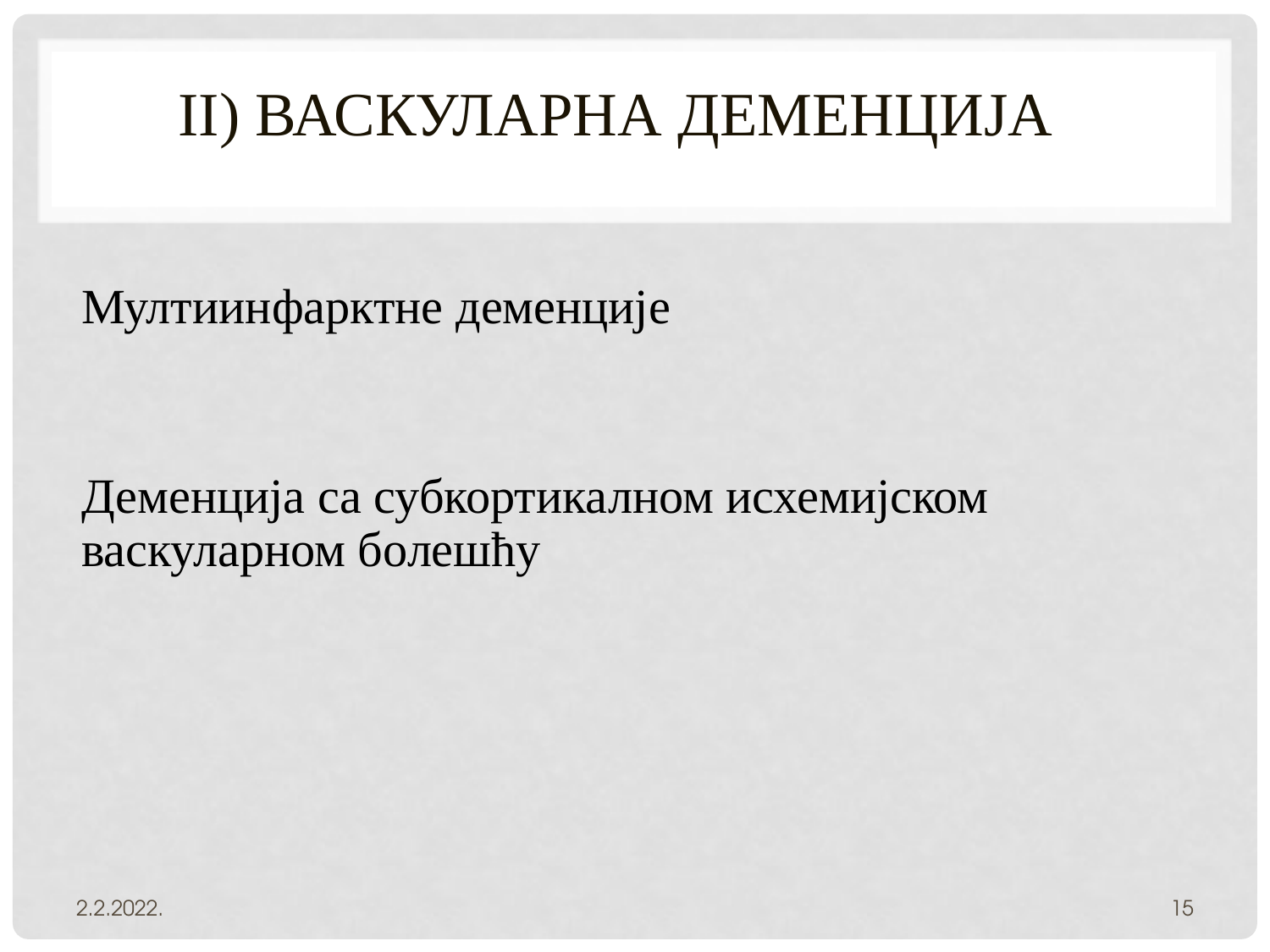

# II) ВАСКУЛАРНА ДЕМЕНЦИЈА
Мултиинфарктне деменције

Деменција са субкортикалном исхемијском васкуларном болешћу

2.2.2022.
15